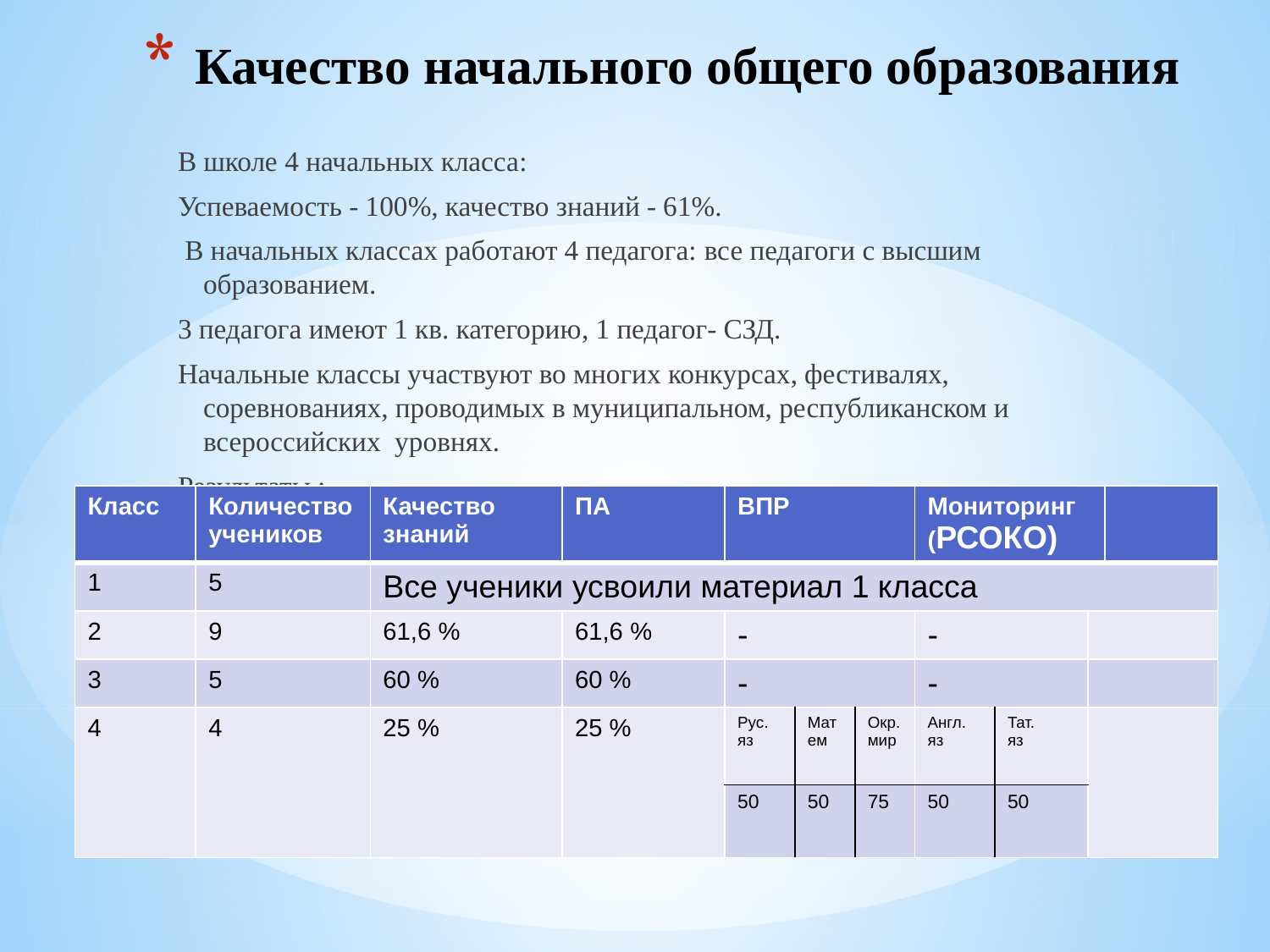

# Качество начального общего образования

В школе 4 начальных класса:
Успеваемость - 100%, качество знаний - 61%.
 В начальных классах работают 4 педагога: все педагоги с высшим образованием.
3 педагога имеют 1 кв. категорию, 1 педагог- СЗД.
Начальные классы участвуют во многих конкурсах, фестивалях, соревнованиях, проводимых в муниципальном, республиканском и всероссийских  уровнях.
Результаты :

| Класс | Количество учеников | Качество знаний | ПА | ВПР |  |  | Мониторинг (РСОКО) |  |  |  |
| --- | --- | --- | --- | --- | --- | --- | --- | --- | --- | --- |
| 1 | 5 | Все ученики усвоили материал 1 класса |  |  |  |  |  |  |  |  |
| 2 | 9 | 61,6 % | 61,6 % | - |  |  | - |  |  |  |
| 3 | 5 | 60 % | 60 % | - |  |  | - |  |  |  |
| 4 | 4 | 25 % | 25 % | Рус. яз | Матем | Окр. мир | Англ. яз | Тат. яз |  |  |
|  |  |  |  | 50 | 50 | 75 | 50 | 50 |  |  |